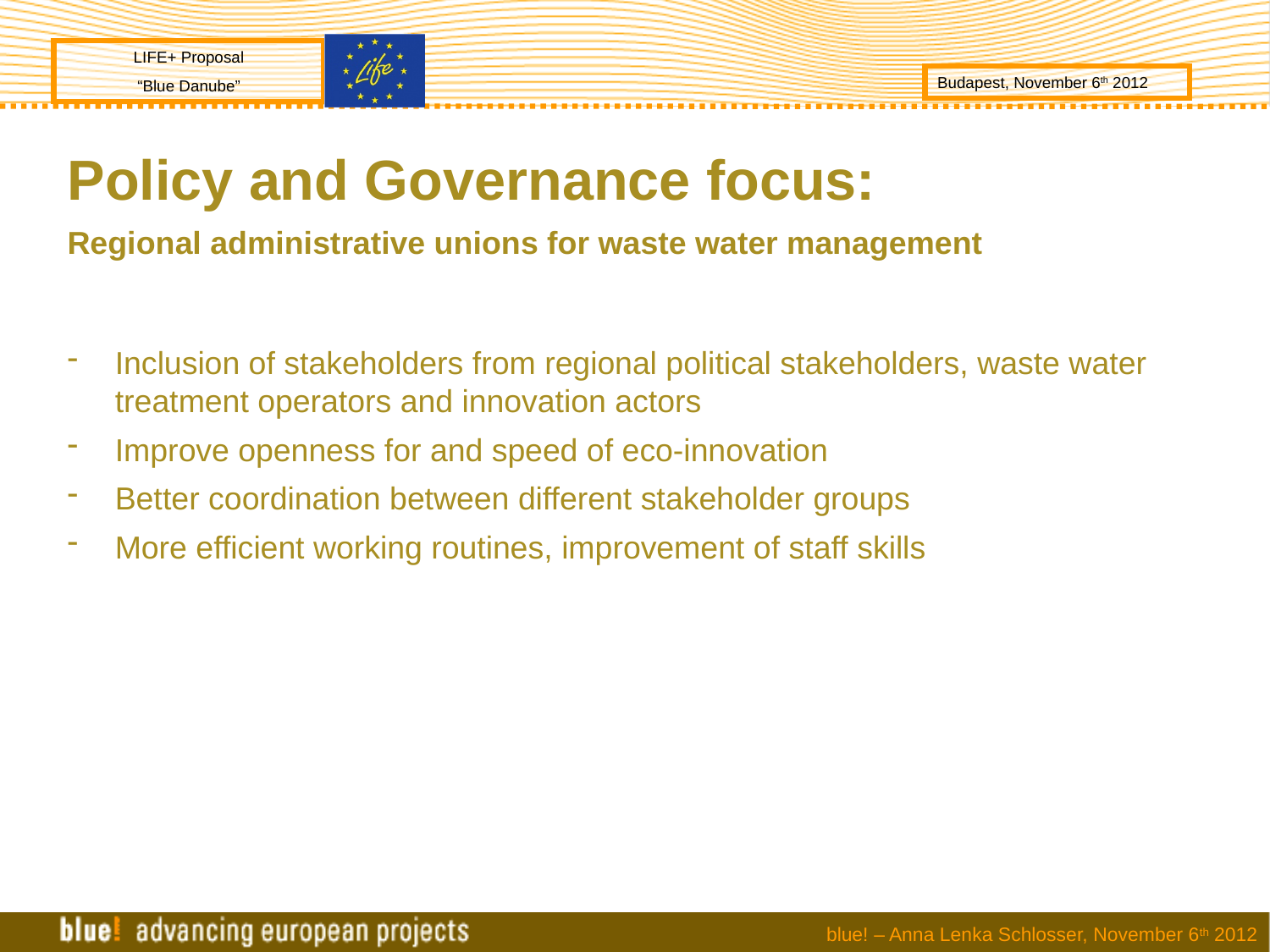

Policy and Governance focus:
Regional administrative unions for waste water management

Inclusion of stakeholders from regional political stakeholders, waste water treatment operators and innovation actors
Improve openness for and speed of eco-innovation
Better coordination between different stakeholder groups
More efficient working routines, improvement of staff skills